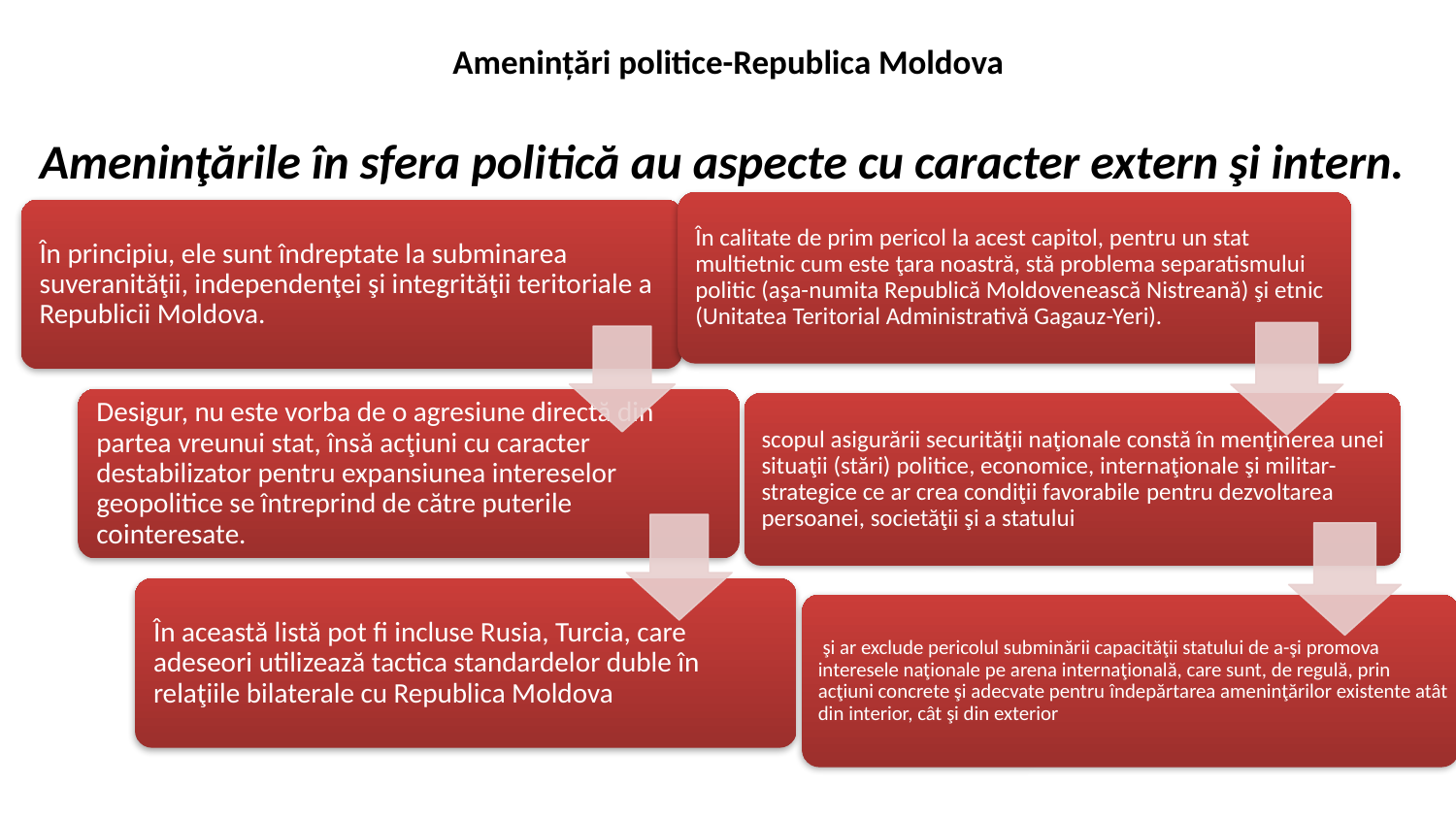

# Amenințări politice-Republica Moldova
Ameninţările în sfera politică au aspecte cu caracter extern şi intern.

În calitate de prim pericol la acest capitol, pentru un stat multietnic cum este ţara noastră, stă problema separatismului politic (aşa-numita Republică Moldovenească Nistreană) şi etnic (Unitatea Teritorial Administrativă Gagauz-Yeri).
scopul asigurării securităţii naţionale constă în menţinerea unei situaţii (stări) politice, economice, internaţionale şi militar-strategice ce ar crea condiţii favorabile pentru dezvoltarea persoanei, societăţii şi a statului
 şi ar exclude pericolul subminării capacităţii statului de a-şi promova interesele naţionale pe arena internaţională, care sunt, de regulă, prin acţiuni concrete şi adecvate pentru îndepărtarea ameninţărilor existente atât din interior, cât şi din exterior

În principiu, ele sunt îndreptate la subminarea suveranităţii, independenţei şi integrităţii teritoriale a Republicii Moldova.
Desigur, nu este vorba de o agresiune directă din partea vreunui stat, însă acţiuni cu caracter destabilizator pentru expansiunea intereselor geopolitice se întreprind de către puterile cointeresate.
În această listă pot fi incluse Rusia, Turcia, care adeseori utilizează tactica standardelor duble în relaţiile bilaterale cu Republica Moldova